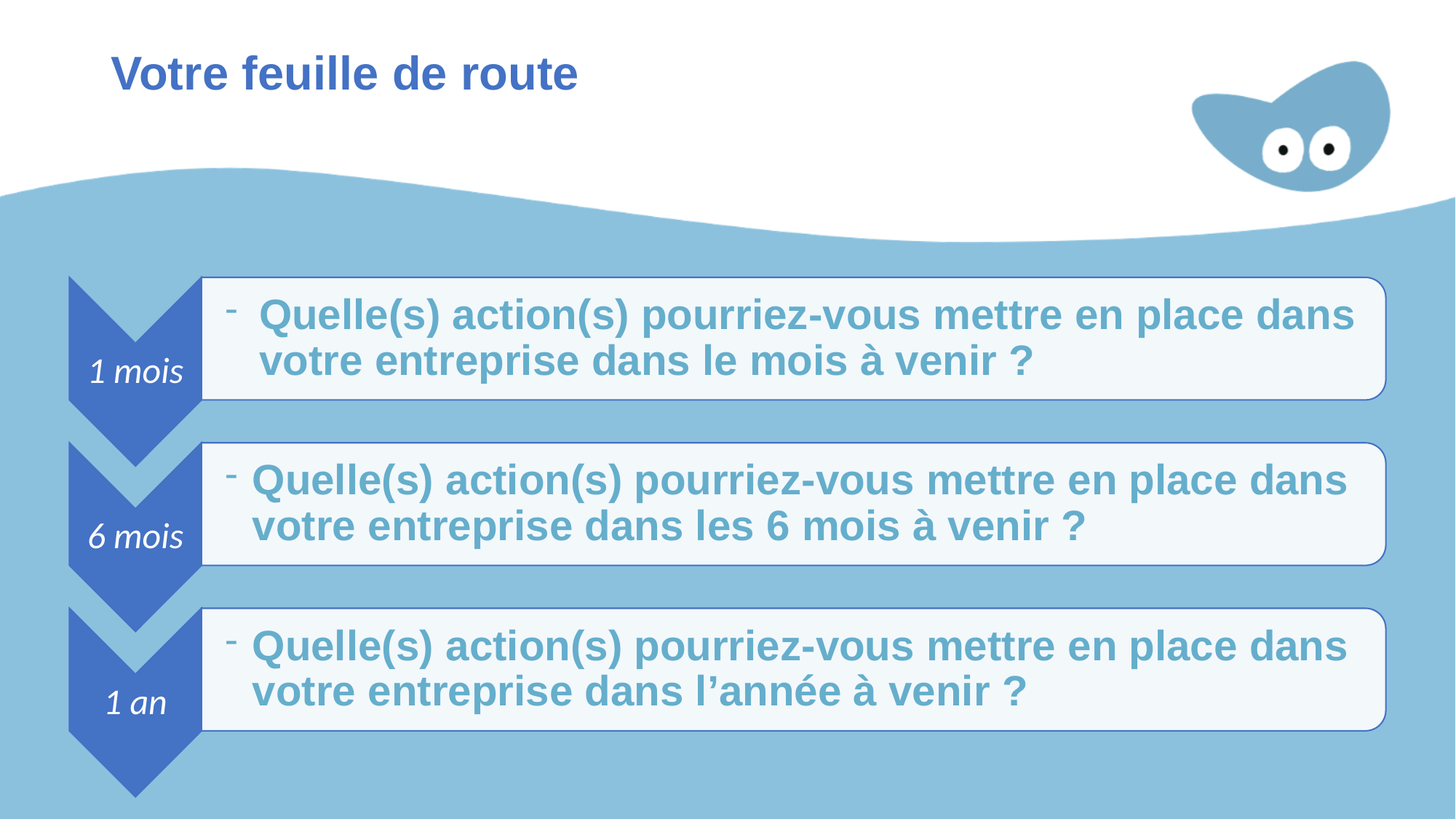

Les principales conditions de réussite
# Votre feuille de route
1 mois
Quelle(s) action(s) pourriez-vous mettre en place dans votre entreprise dans le mois à venir ?
6 mois
Quelle(s) action(s) pourriez-vous mettre en place dans votre entreprise dans les 6 mois à venir ?
1 an
Quelle(s) action(s) pourriez-vous mettre en place dans votre entreprise dans l’année à venir ?